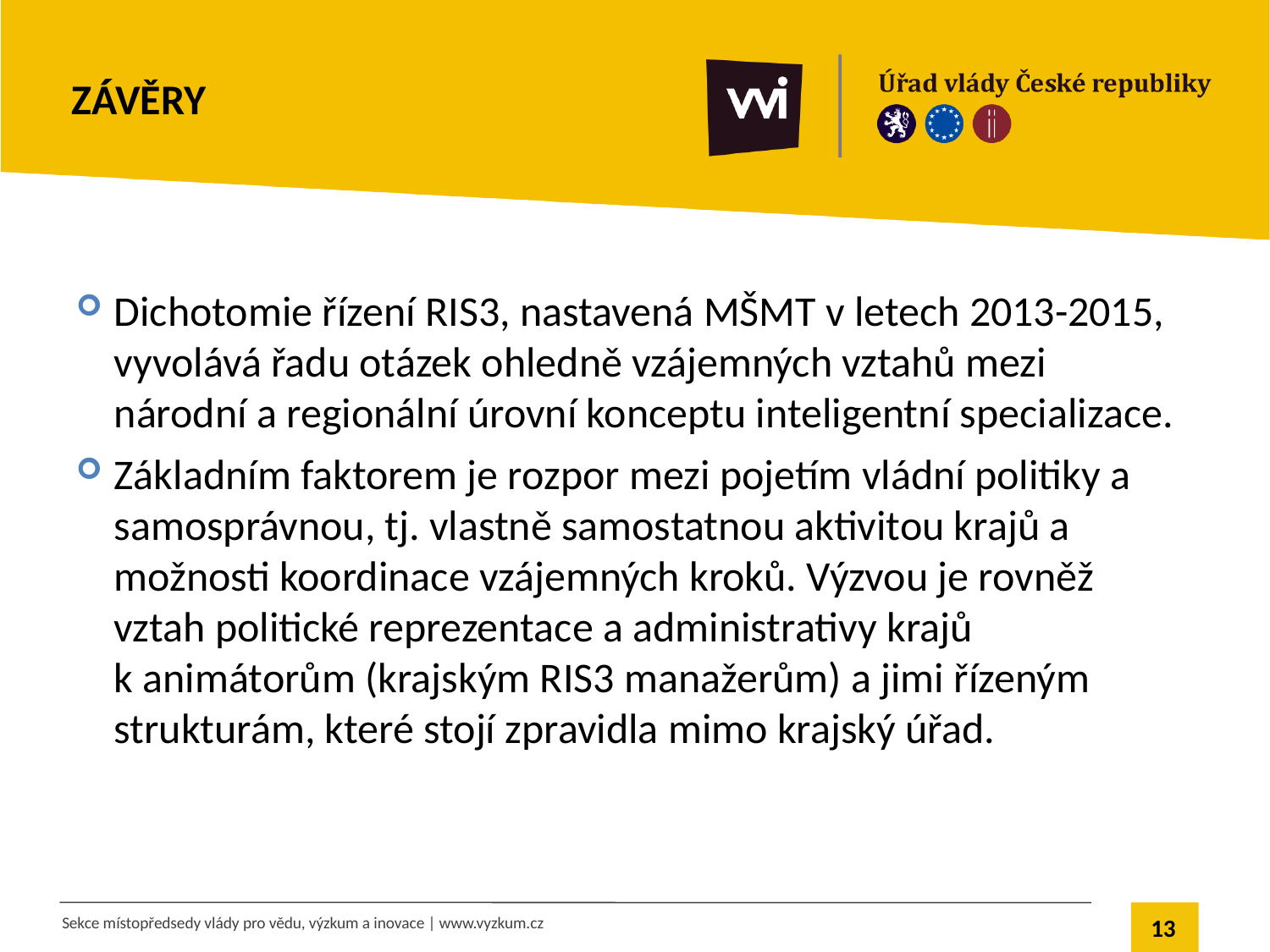

# Závěry
Dichotomie řízení RIS3, nastavená MŠMT v letech 2013-2015, vyvolává řadu otázek ohledně vzájemných vztahů mezi národní a regionální úrovní konceptu inteligentní specializace.
Základním faktorem je rozpor mezi pojetím vládní politiky a samosprávnou, tj. vlastně samostatnou aktivitou krajů a možnosti koordinace vzájemných kroků. Výzvou je rovněž vztah politické reprezentace a administrativy krajů k animátorům (krajským RIS3 manažerům) a jimi řízeným strukturám, které stojí zpravidla mimo krajský úřad.
13